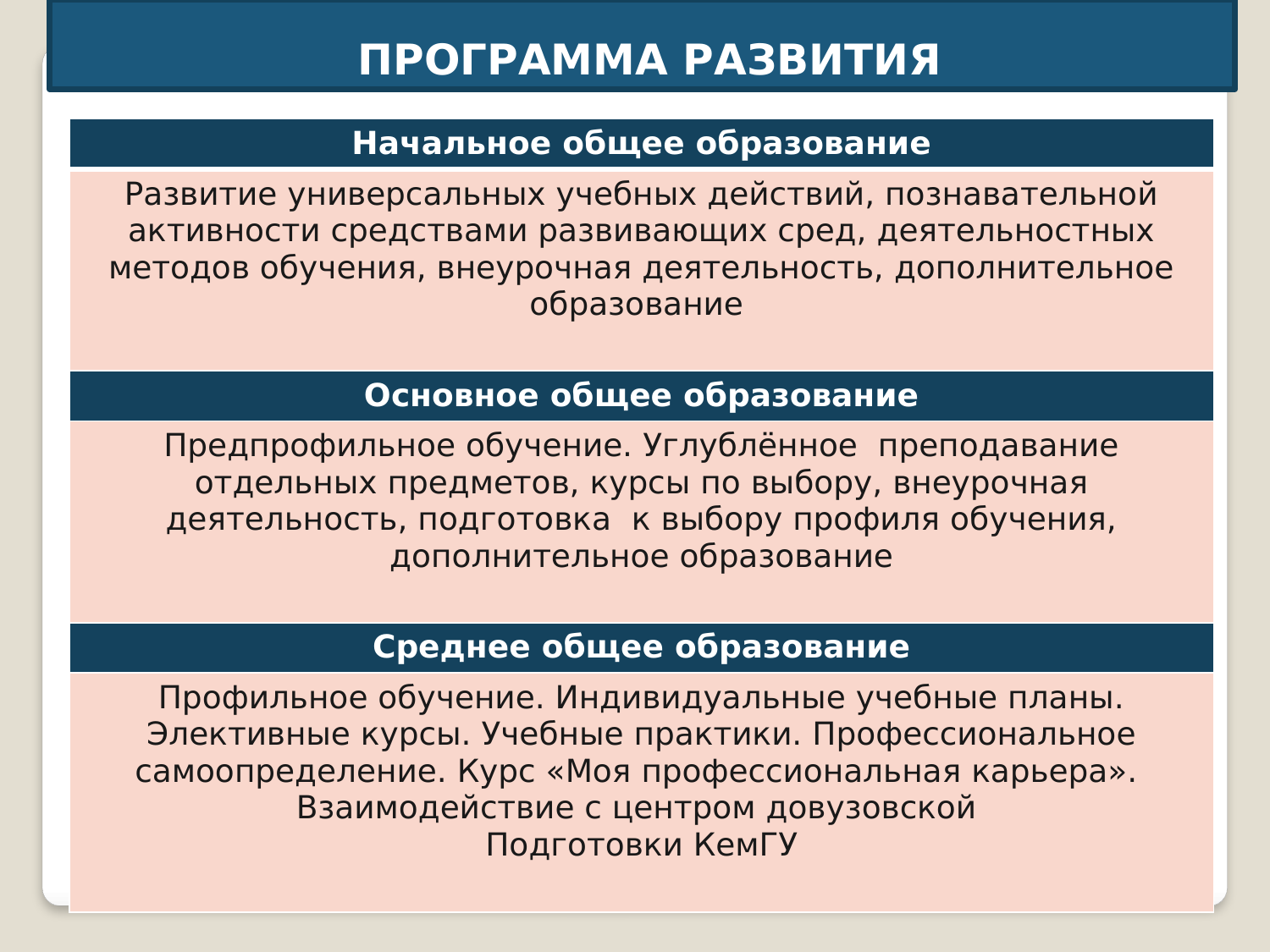

ПРОГРАММА РАЗВИТИЯ
| Начальное общее образование |
| --- |
| Развитие универсальных учебных действий, познавательной активности средствами развивающих сред, деятельностных методов обучения, внеурочная деятельность, дополнительное образование |
| Основное общее образование |
| Предпрофильное обучение. Углублённое преподавание отдельных предметов, курсы по выбору, внеурочная деятельность, подготовка к выбору профиля обучения, дополнительное образование |
| Среднее общее образование |
| Профильное обучение. Индивидуальные учебные планы. Элективные курсы. Учебные практики. Профессиональное самоопределение. Курс «Моя профессиональная карьера». Взаимодействие с центром довузовской Подготовки КемГУ |